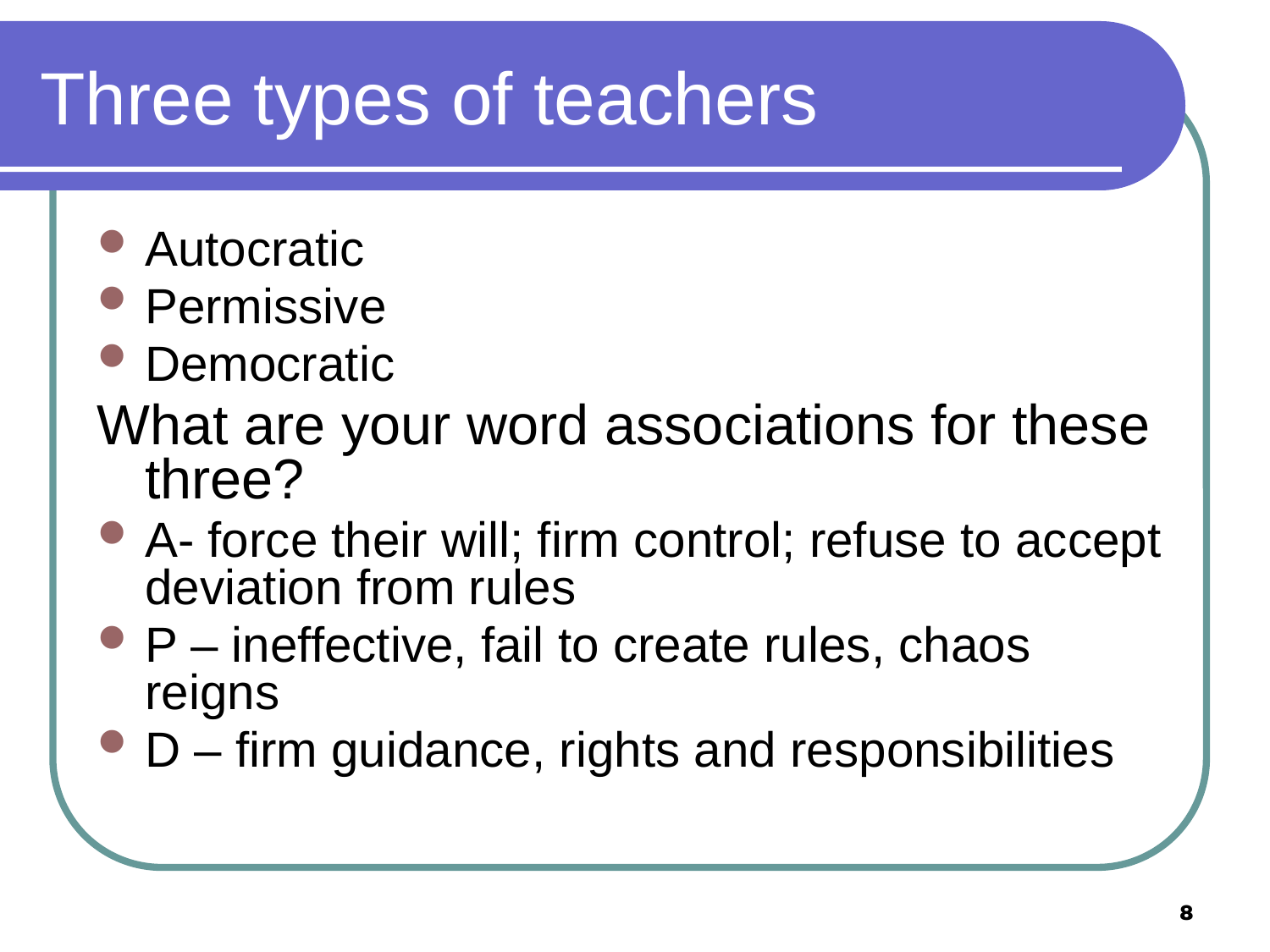

# Three types of teachers
Autocratic
Permissive
Democratic
What are your word associations for these three?
A- force their will; firm control; refuse to accept deviation from rules
P – ineffective, fail to create rules, chaos reigns
D – firm guidance, rights and responsibilities
8